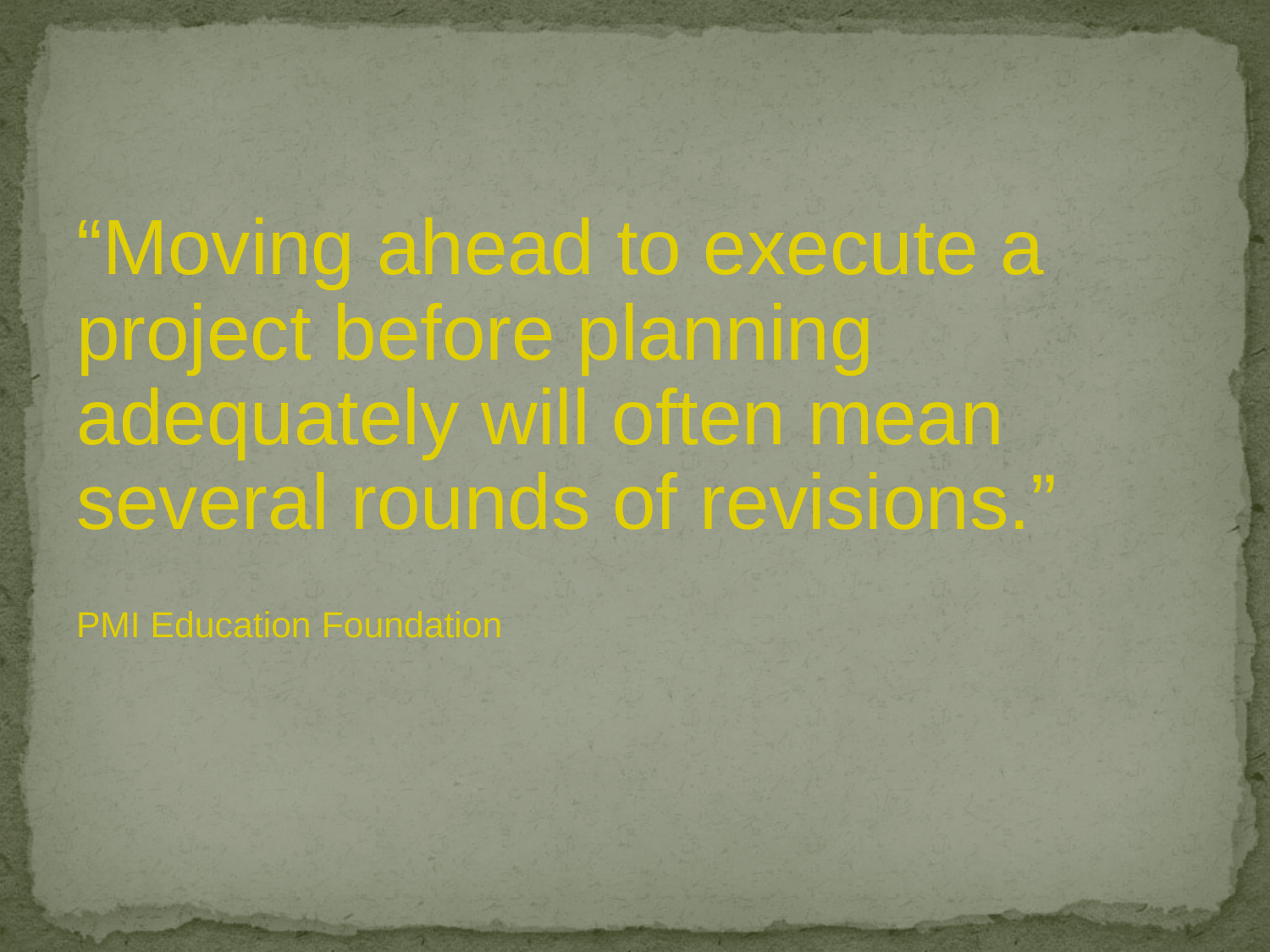

“Moving ahead to execute a project before planning adequately will often mean several rounds of revisions.”

PMI Education Foundation